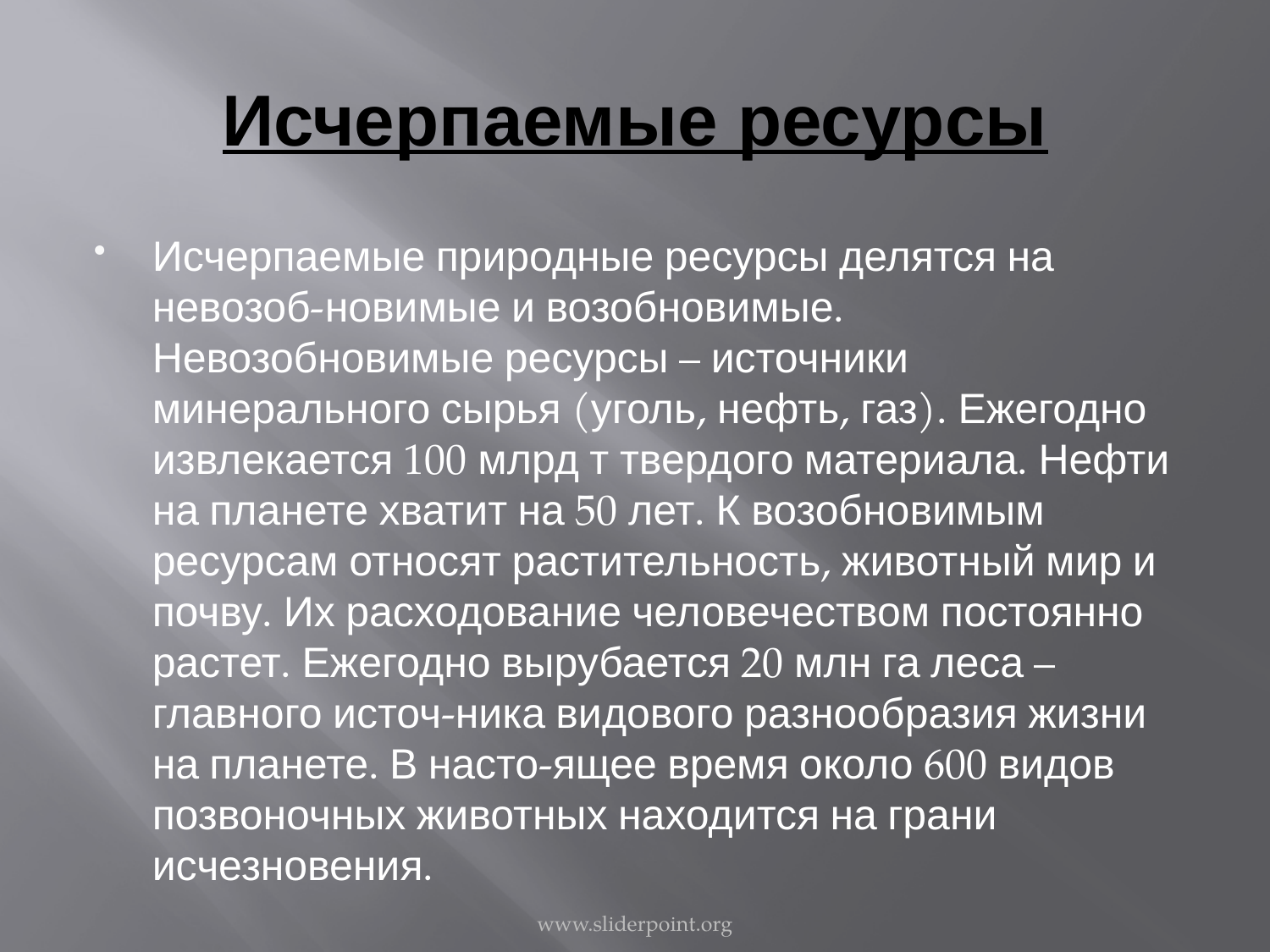

# Исчерпаемые ресурсы
Исчерпаемые природные ресурсы делятся на невозоб-новимые и возобновимые. Невозобновимые ресурсы – источники минерального сырья (уголь, нефть, газ). Ежегодно извлекается 100 млрд т твердого материала. Нефти на планете хватит на 50 лет. К возобновимым ресурсам относят растительность, животный мир и почву. Их расходование человечеством постоянно растет. Ежегодно вырубается 20 млн га леса – главного источ-ника видового разнообразия жизни на планете. В насто-ящее время около 600 видов позвоночных животных находится на грани исчезновения.
www.sliderpoint.org